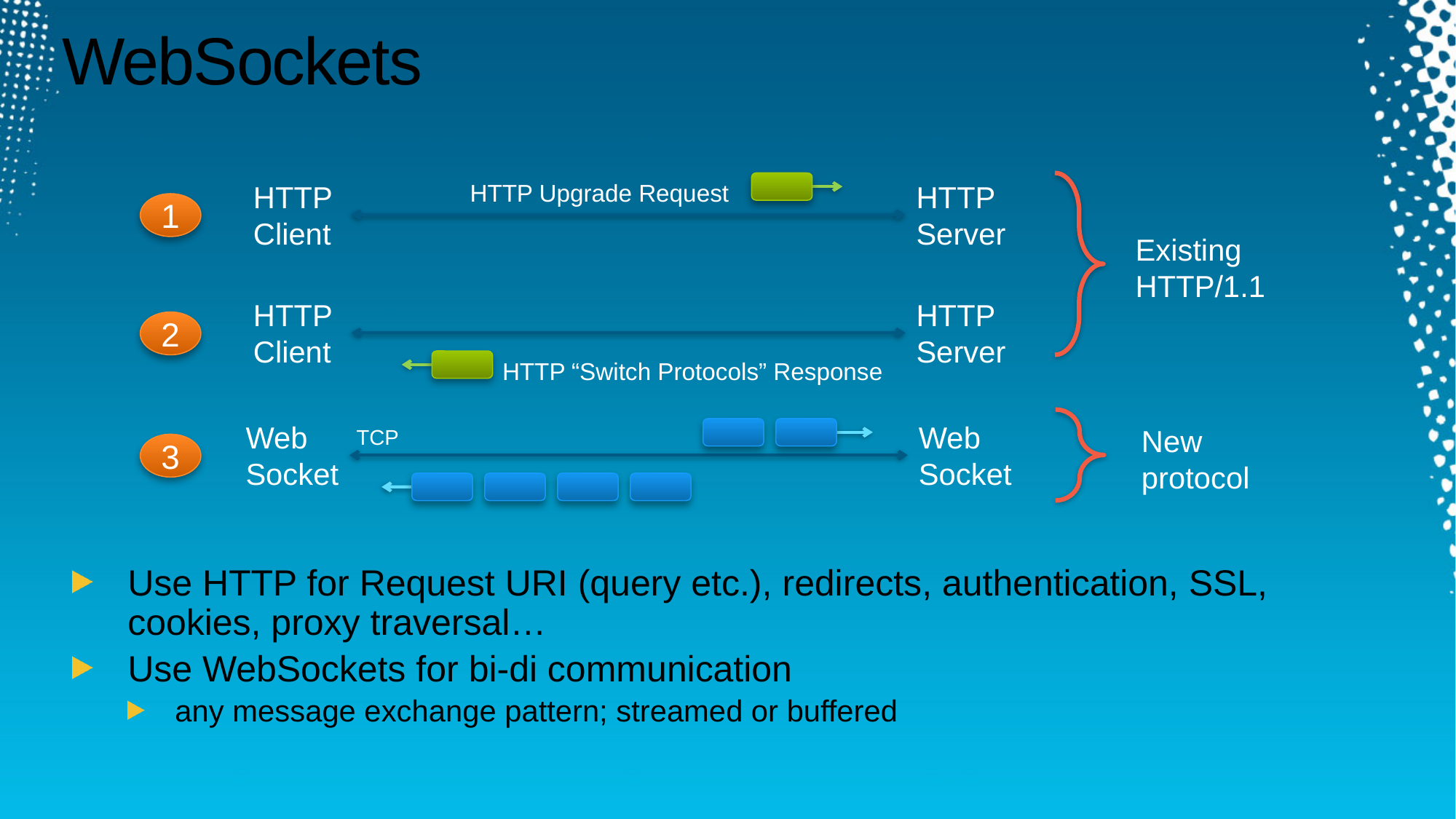

# WebSockets
HTTP Upgrade Request

HTTP
Client
HTTP
Server
1
Existing
HTTP/1.1
HTTP
Client
HTTP
Server
2

HTTP “Switch Protocols” Response

Web
Socket
Web
Socket
New
protocol
TCP

3

Use HTTP for Request URI (query etc.), redirects, authentication, SSL, cookies, proxy traversal…
Use WebSockets for bi-di communication
any message exchange pattern; streamed or buffered